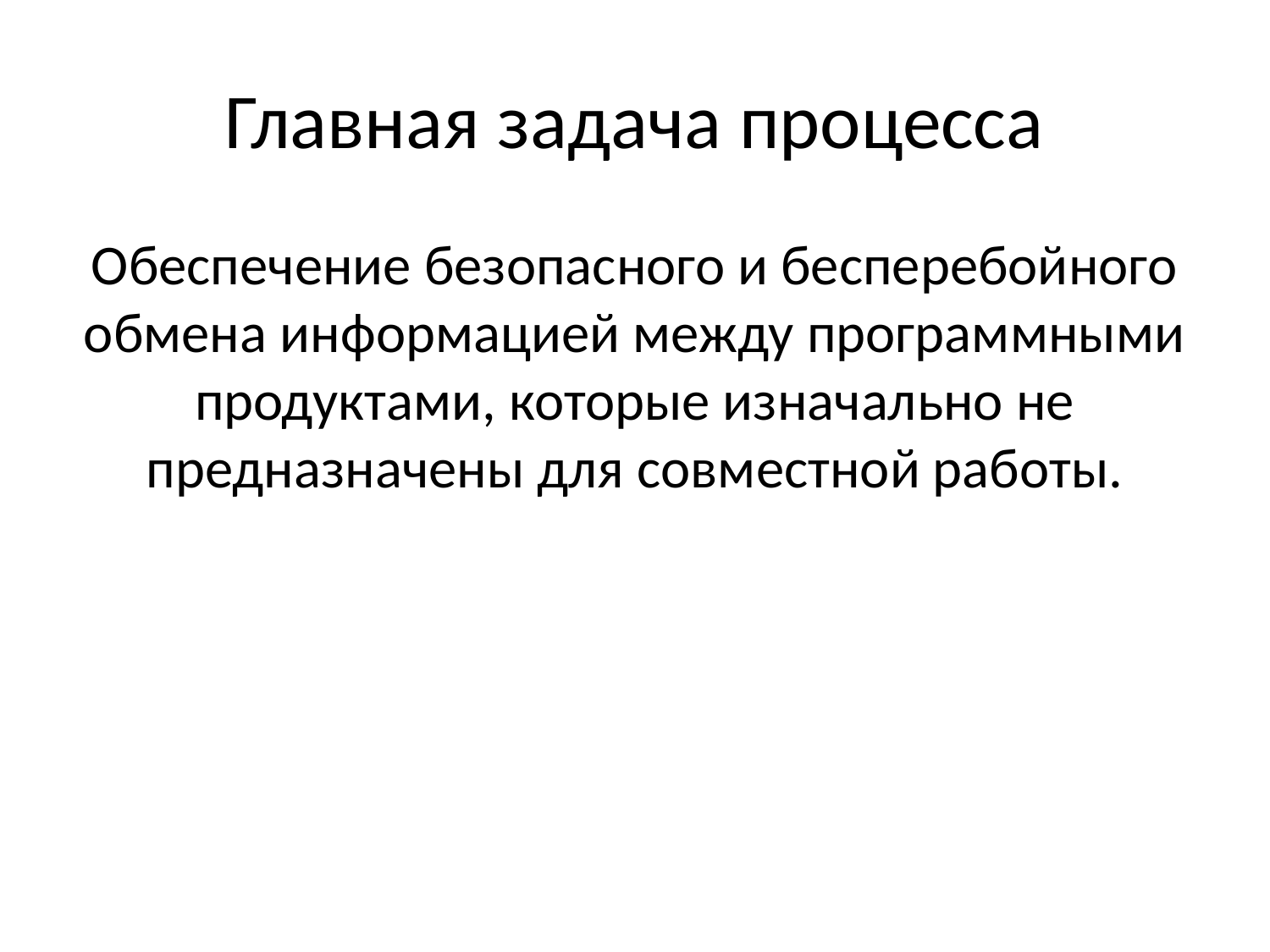

# Главная задача процесса
Обеспечение безопасного и бесперебойного обмена информацией между программными продуктами, которые изначально не предназначены для совместной работы.